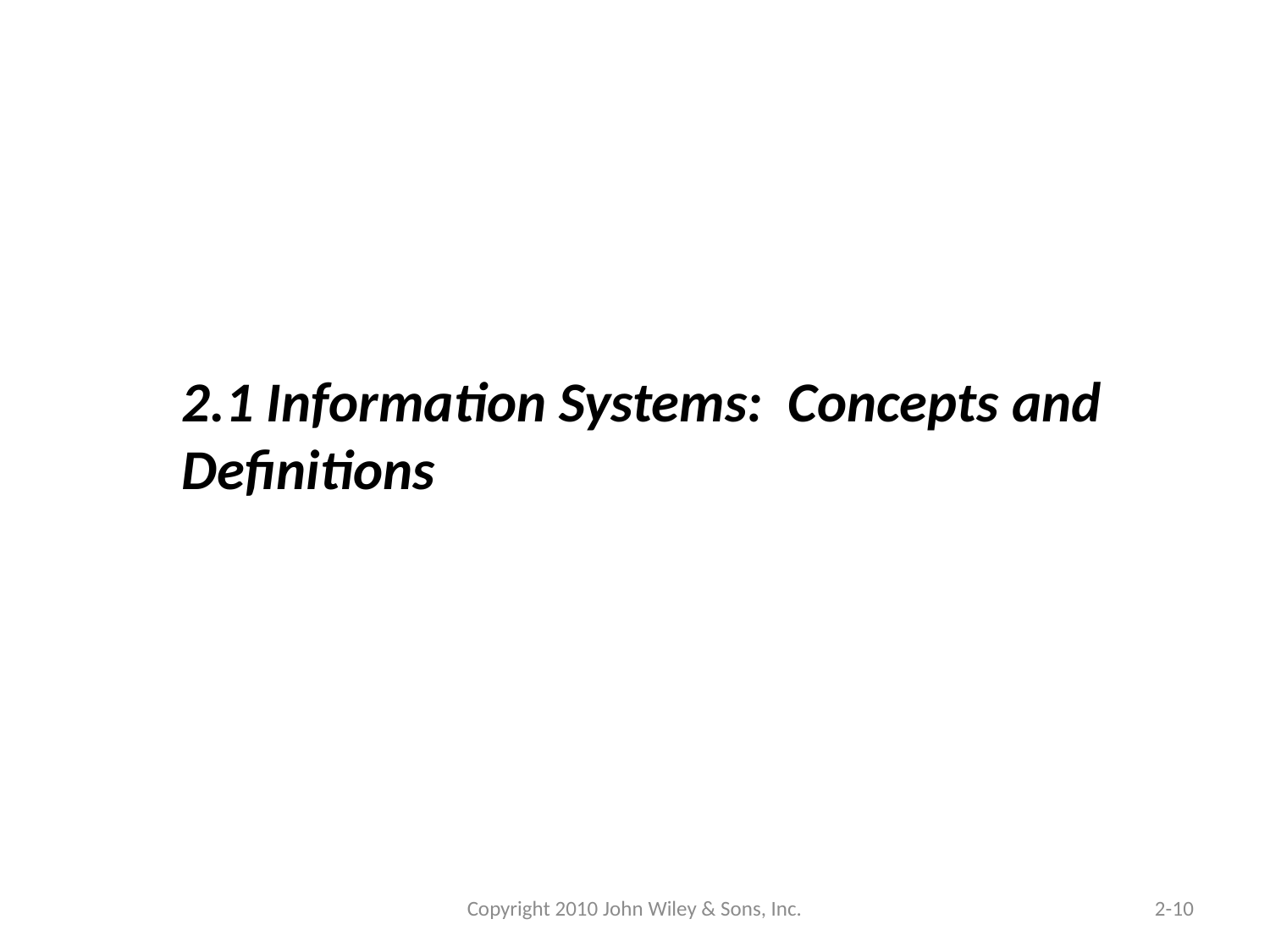

2.1 Information Systems:  Concepts and Definitions
Copyright 2010 John Wiley & Sons, Inc.
2-10